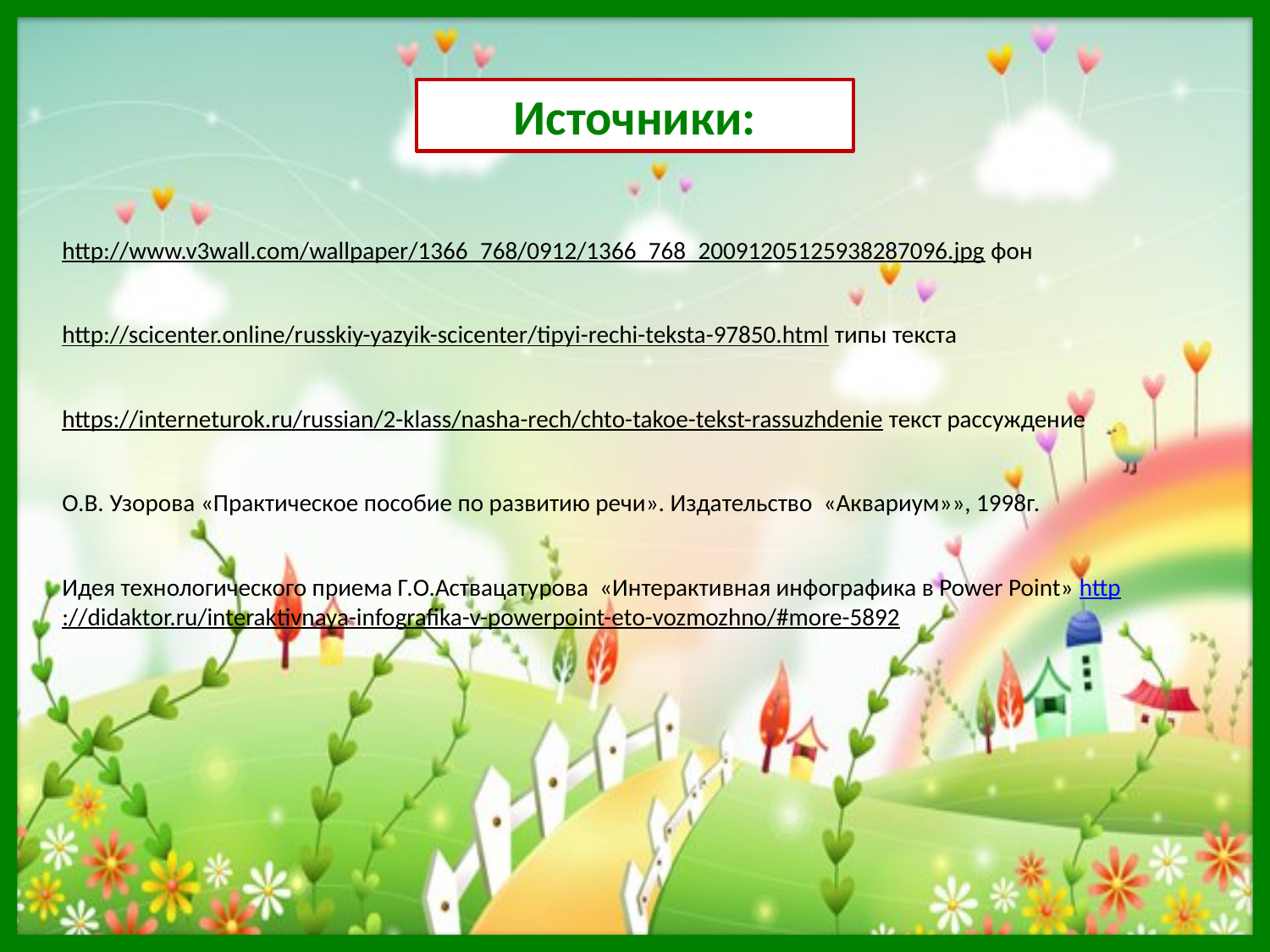

Источники:
http://www.v3wall.com/wallpaper/1366_768/0912/1366_768_20091205125938287096.jpg фон
http://scicenter.online/russkiy-yazyik-scicenter/tipyi-rechi-teksta-97850.html типы текста
https://interneturok.ru/russian/2-klass/nasha-rech/chto-takoe-tekst-rassuzhdenie текст рассуждение
О.В. Узорова «Практическое пособие по развитию речи». Издательство  «Аквариум»», 1998г.
Идея технологического приема Г.О.Аствацатурова  «Интерактивная инфографика в Power Point» http://didaktor.ru/interaktivnaya-infografika-v-powerpoint-eto-vozmozhno/#more-5892